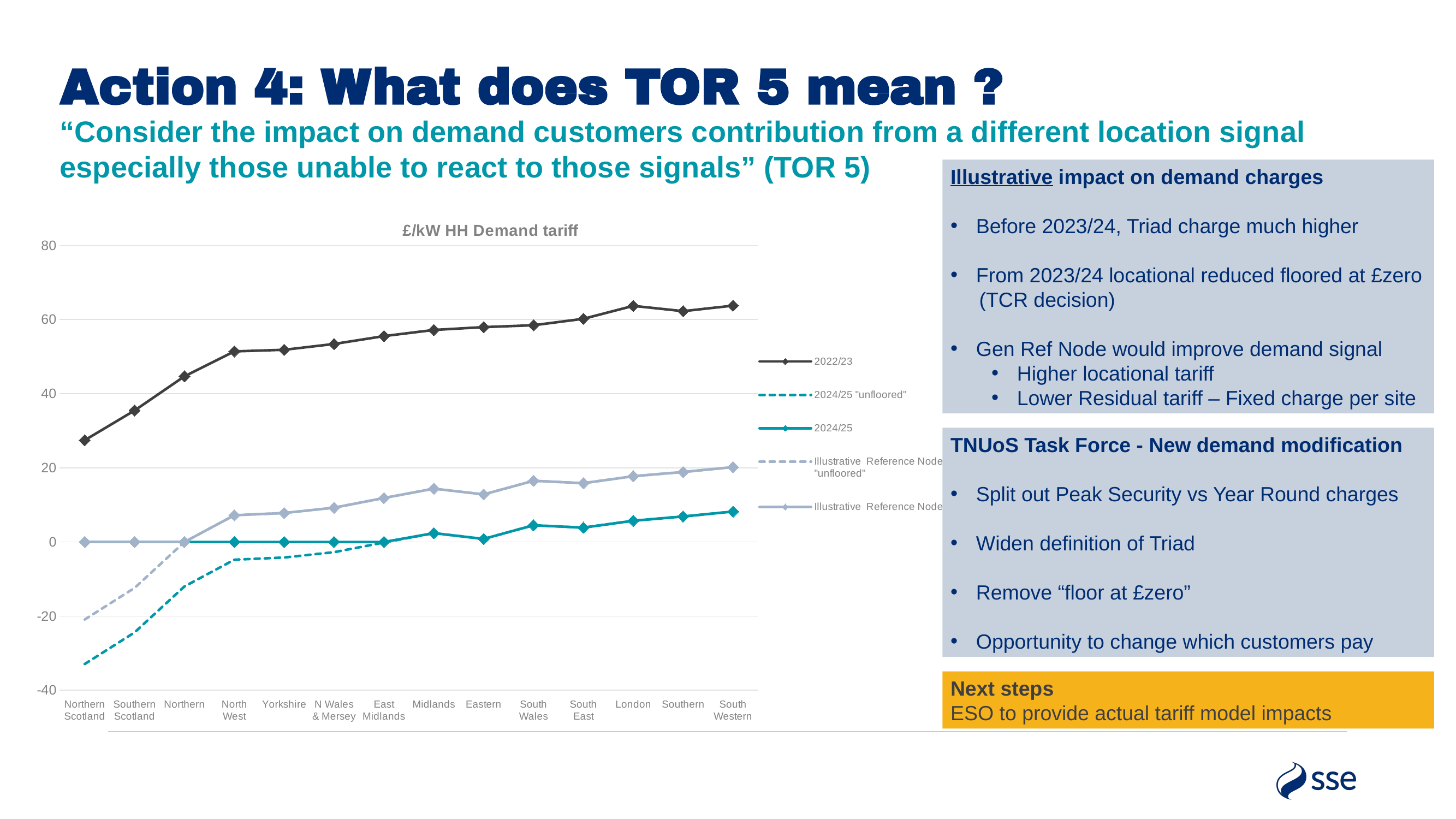

# Action 4: What does TOR 5 mean ?
“Consider the impact on demand customers contribution from a different location signal especially those unable to react to those signals” (TOR 5)
Illustrative impact on demand charges

Before 2023/24, Triad charge much higher

From 2023/24 locational reduced floored at £zero
     (TCR decision)

Gen Ref Node would improve demand signal
Higher locational tariff
Lower Residual tariff – Fixed charge per site

### Chart: £/kW HH Demand tariff

| Category | 2022/23 | 2024/25 "unfloored" | 2024/25 | Illustrative  Reference Node "unfloored" | Illustrative  Reference Node |
|---|---|---|---|---|---|
| Northern Scotland | 27.446662 | -32.925110000000004 | 0.0 | -20.925110000000004 | 0.0 |
| Southern Scotland | 35.465718 | -24.39992 | 0.0 | -12.399920000000002 | 0.0 |
| Northern | 44.681931 | -11.996368 | 0.0 | 0.0036319999999996355 | 0.0036319999999996355 |
| North West | 51.407508 | -4.7944700000000005 | 0.0 | 7.2055299999999995 | 7.2055299999999995 |
| Yorkshire | 51.83943 | -4.190167000000001 | 0.0 | 7.809832999999999 | 7.809832999999999 |
| N Wales & Mersey | 53.406721 | -2.7537399999999996 | 0.0 | 9.24626 | 9.24626 |
| East Midlands | 55.528462 | -0.14703700000000008 | 0.0 | 11.852962999999999 | 11.852962999999999 |
| Midlands | 57.193871 | 2.373139 | 2.373139 | 14.373139 | 14.373139 |
| Eastern | 57.953489 | 0.825367 | 0.825367 | 12.825367 | 12.825367 |
| South Wales | 58.461967 | 4.503508999999999 | 4.503509 | 16.503509 | 16.503509 |
| South East | 60.199079 | 3.8591990000000003 | 3.859199 | 15.859199 | 15.859199 |
| London | 63.687789 | 5.732673999999999 | 5.732674 | 17.732674 | 17.732674 |
| Southern | 62.263662 | 6.869733 | 6.869732 | 18.869733 | 18.869733 |
| South Western | 63.747665 | 8.198917 | 8.198917 | 20.198917 | 20.198917 |
TNUoS Task Force - New demand modification

Split out Peak Security vs Year Round charges

Widen definition of Triad

Remove “floor at £zero”

Opportunity to change which customers pay
Next steps
ESO to provide actual tariff model impacts